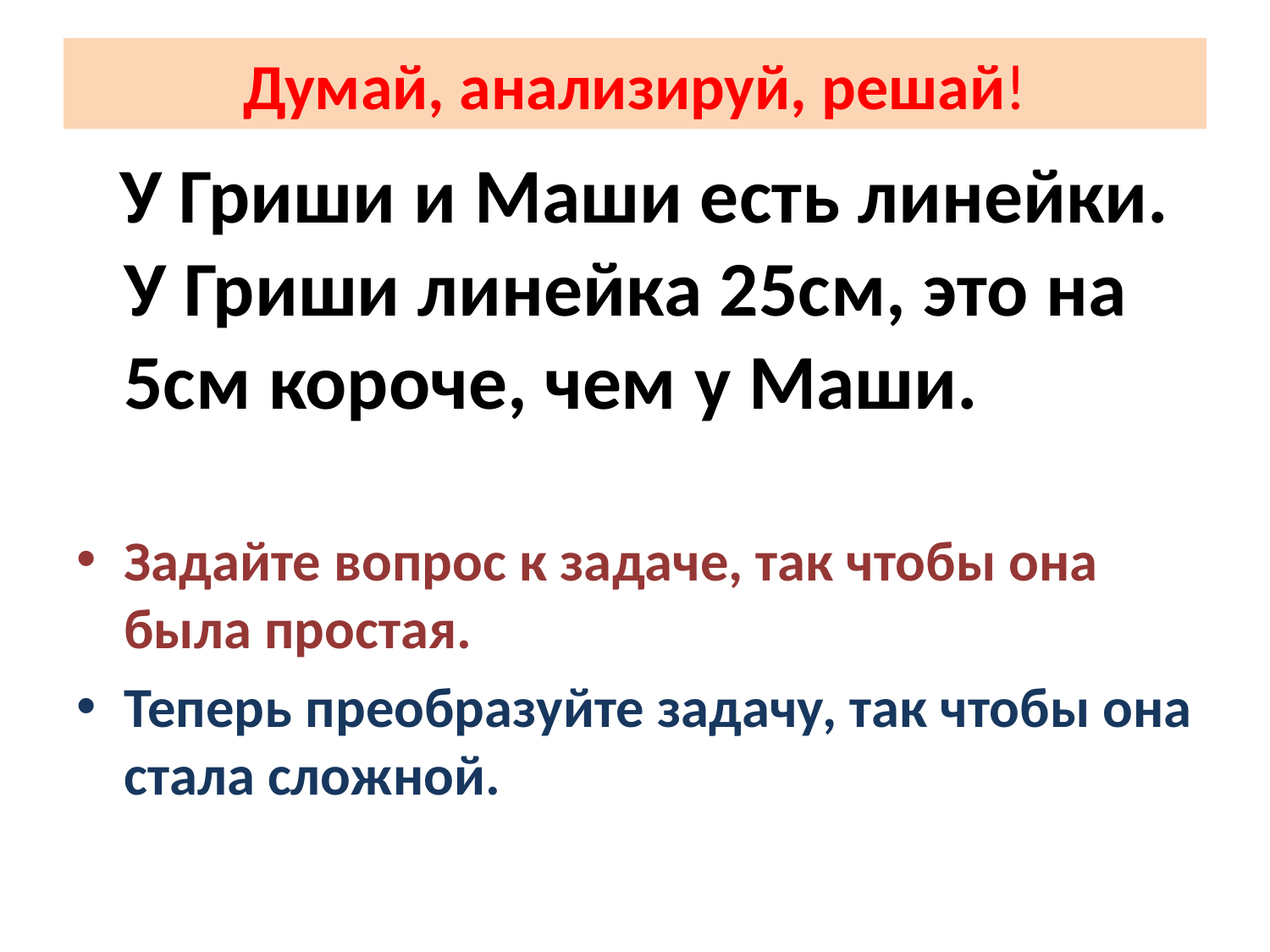

# Думай, анализируй, решай!
   У Гриши и Маши есть линейки. У Гриши линейка 25см, это на 5см короче, чем у Маши.

Задайте вопрос к задаче, так чтобы она была простая.
Теперь преобразуйте задачу, так чтобы она стала сложной.